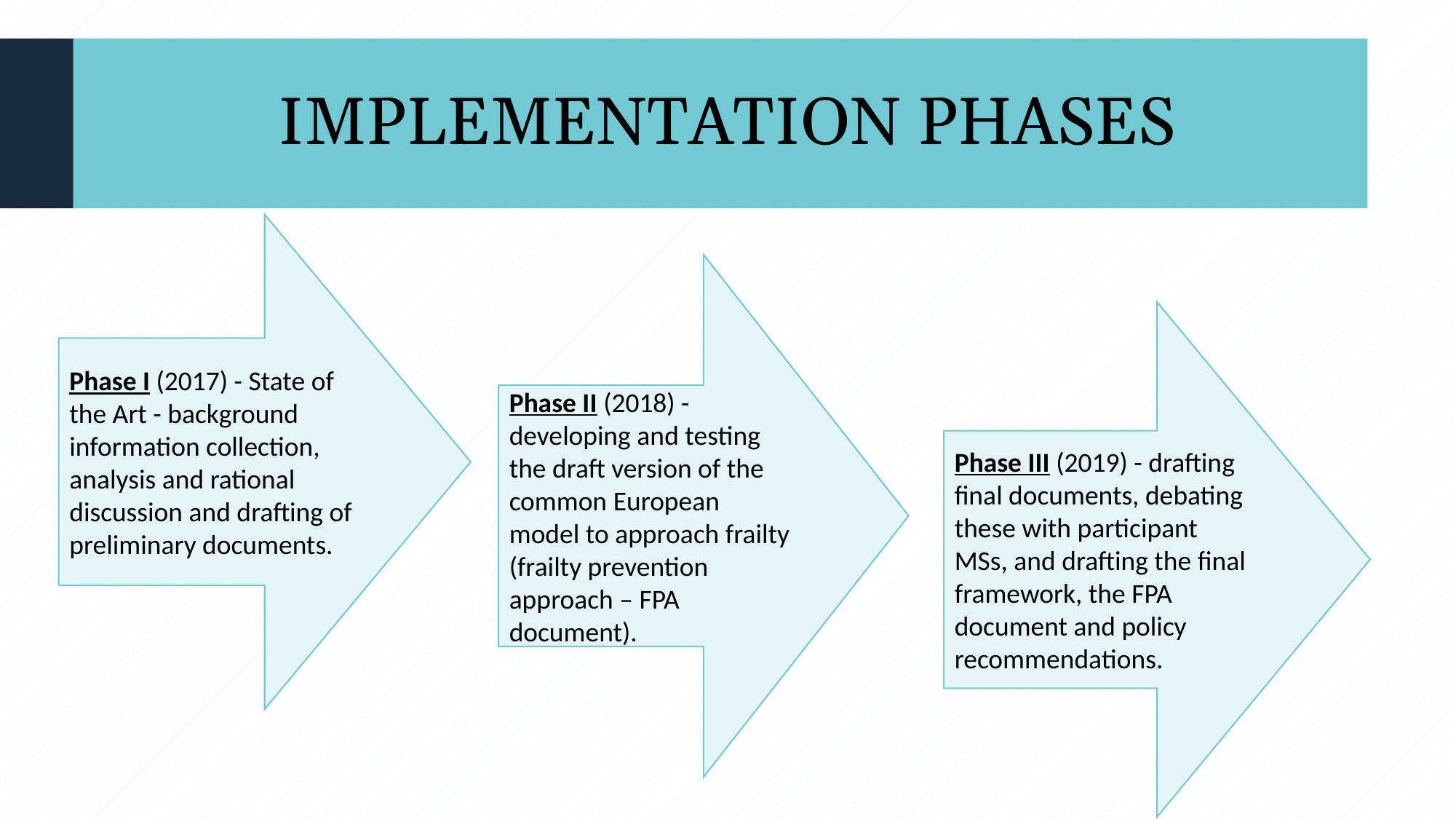

# IMPLEMENTATION PHASES
Phase I (2017) - State of the Art - background information collection, analysis and rational discussion and drafting of preliminary documents.
Phase II (2018) - developing and testing the draft version of the common European model to approach frailty (frailty prevention approach – FPA document).
Phase III (2019) - drafting final documents, debating these with participant MSs, and drafting the final framework, the FPA document and policy recommendations.